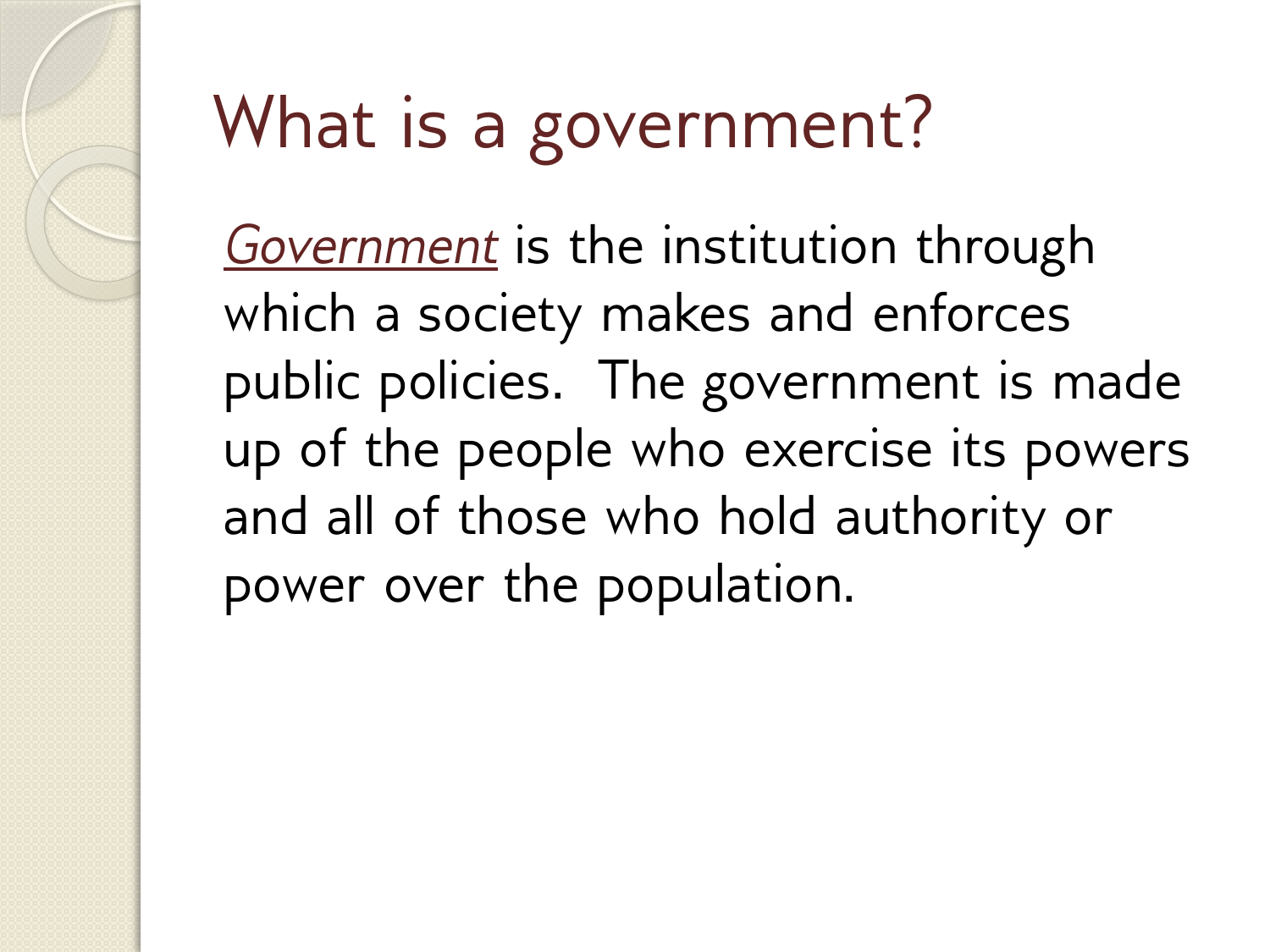

# What is a government?
Government is the institution through which a society makes and enforces public policies.  The government is made up of the people who exercise its powers and all of those who hold authority or power over the population.